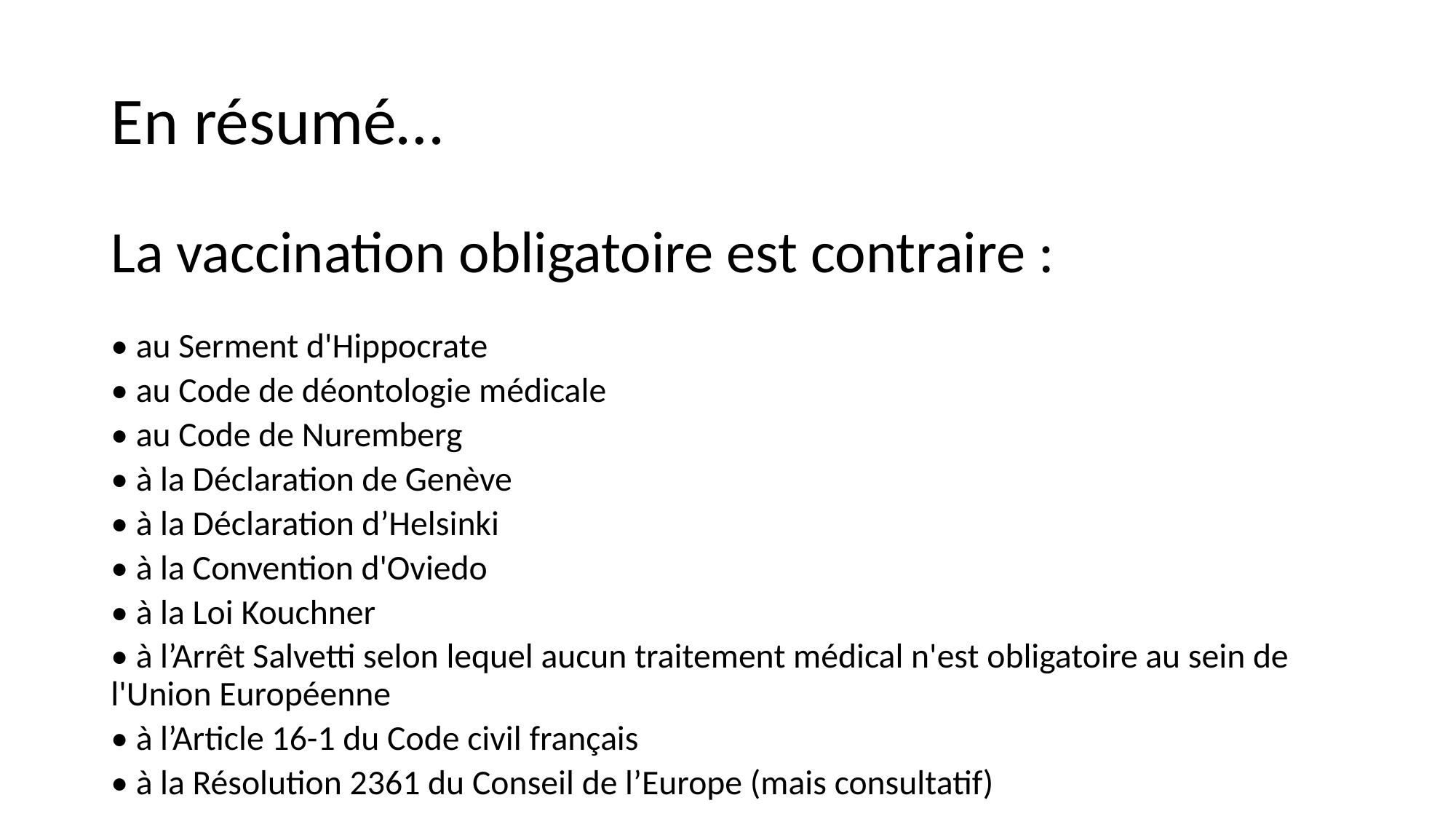

# En résumé…
La vaccination obligatoire est contraire :

• au Serment d'Hippocrate
• au Code de déontologie médicale
• au Code de Nuremberg
• à la Déclaration de Genève
• à la Déclaration d’Helsinki
• à la Convention d'Oviedo
• à la Loi Kouchner
• à l’Arrêt Salvetti selon lequel aucun traitement médical n'est obligatoire au sein de l'Union Européenne
• à l’Article 16-1 du Code civil français
• à la Résolution 2361 du Conseil de l’Europe (mais consultatif)